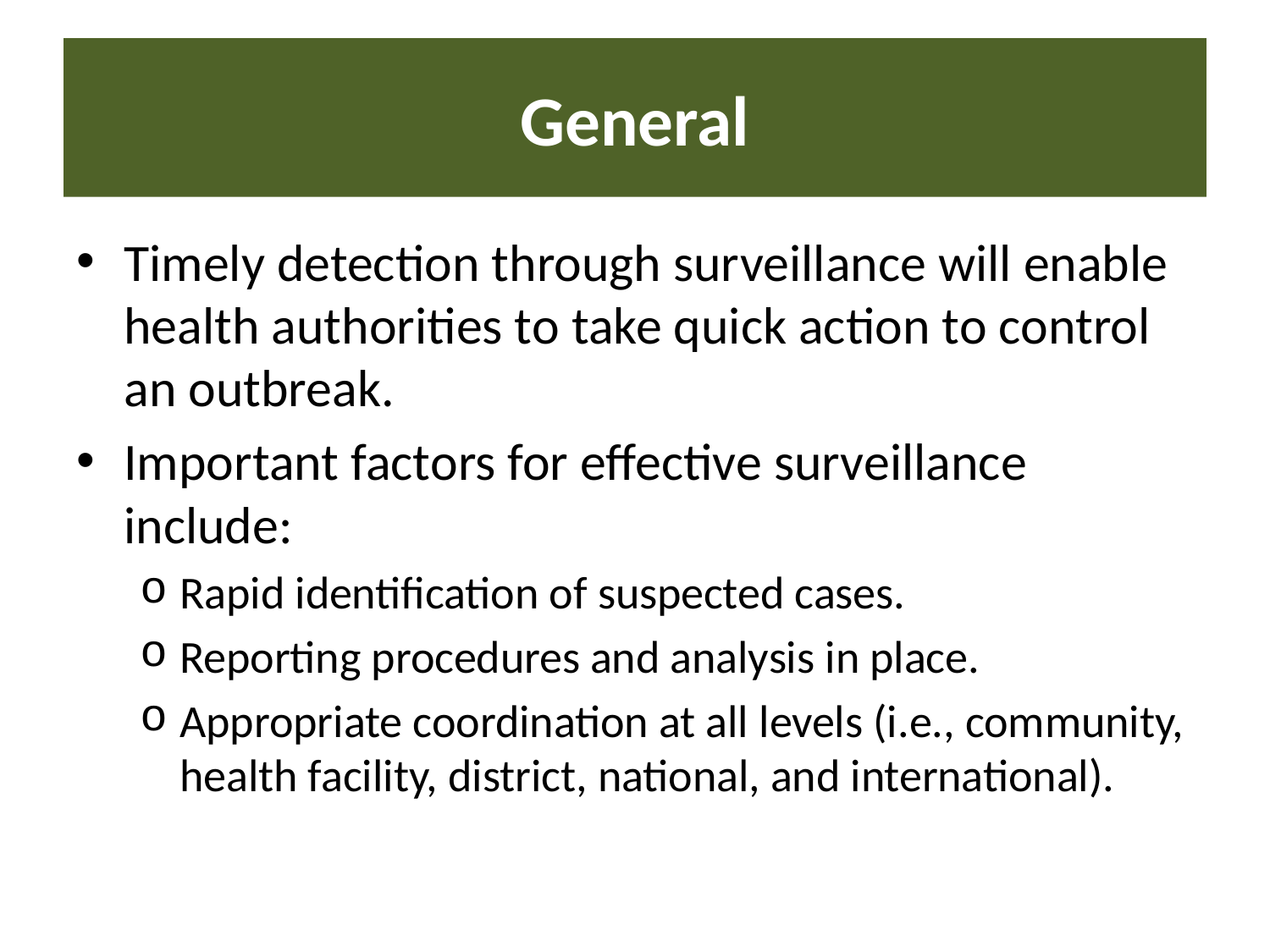

# General
Timely detection through surveillance will enable health authorities to take quick action to control an outbreak.
Important factors for effective surveillance include:
Rapid identification of suspected cases.
Reporting procedures and analysis in place.
Appropriate coordination at all levels (i.e., community, health facility, district, national, and international).